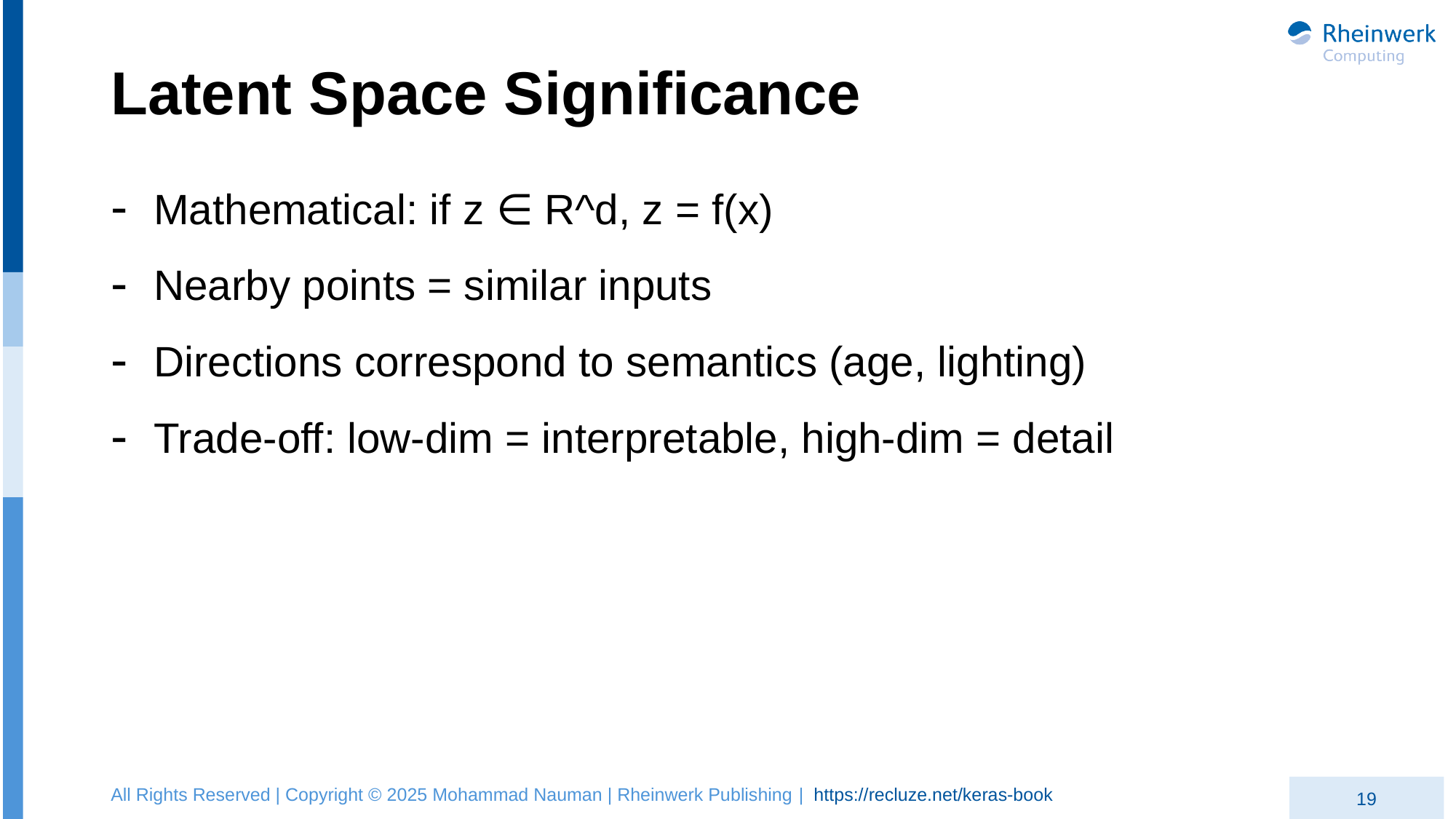

# Latent Space Significance
Mathematical: if z ∈ R^d, z = f(x)
Nearby points = similar inputs
Directions correspond to semantics (age, lighting)
Trade-off: low-dim = interpretable, high-dim = detail